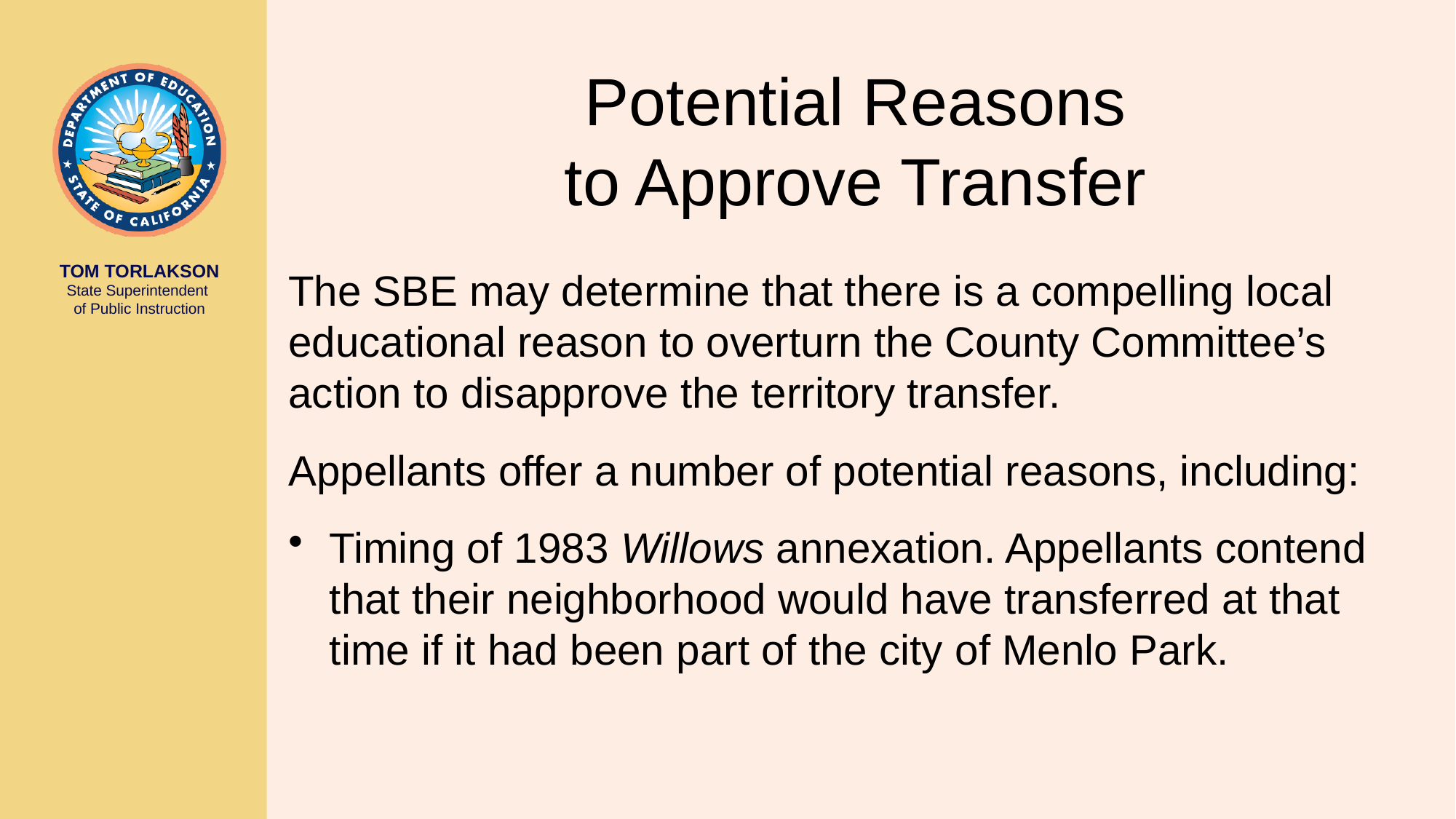

# Potential Reasons to Approve Transfer
The SBE may determine that there is a compelling local educational reason to overturn the County Committee’s action to disapprove the territory transfer.
Appellants offer a number of potential reasons, including:
Timing of 1983 Willows annexation. Appellants contend that their neighborhood would have transferred at that time if it had been part of the city of Menlo Park.